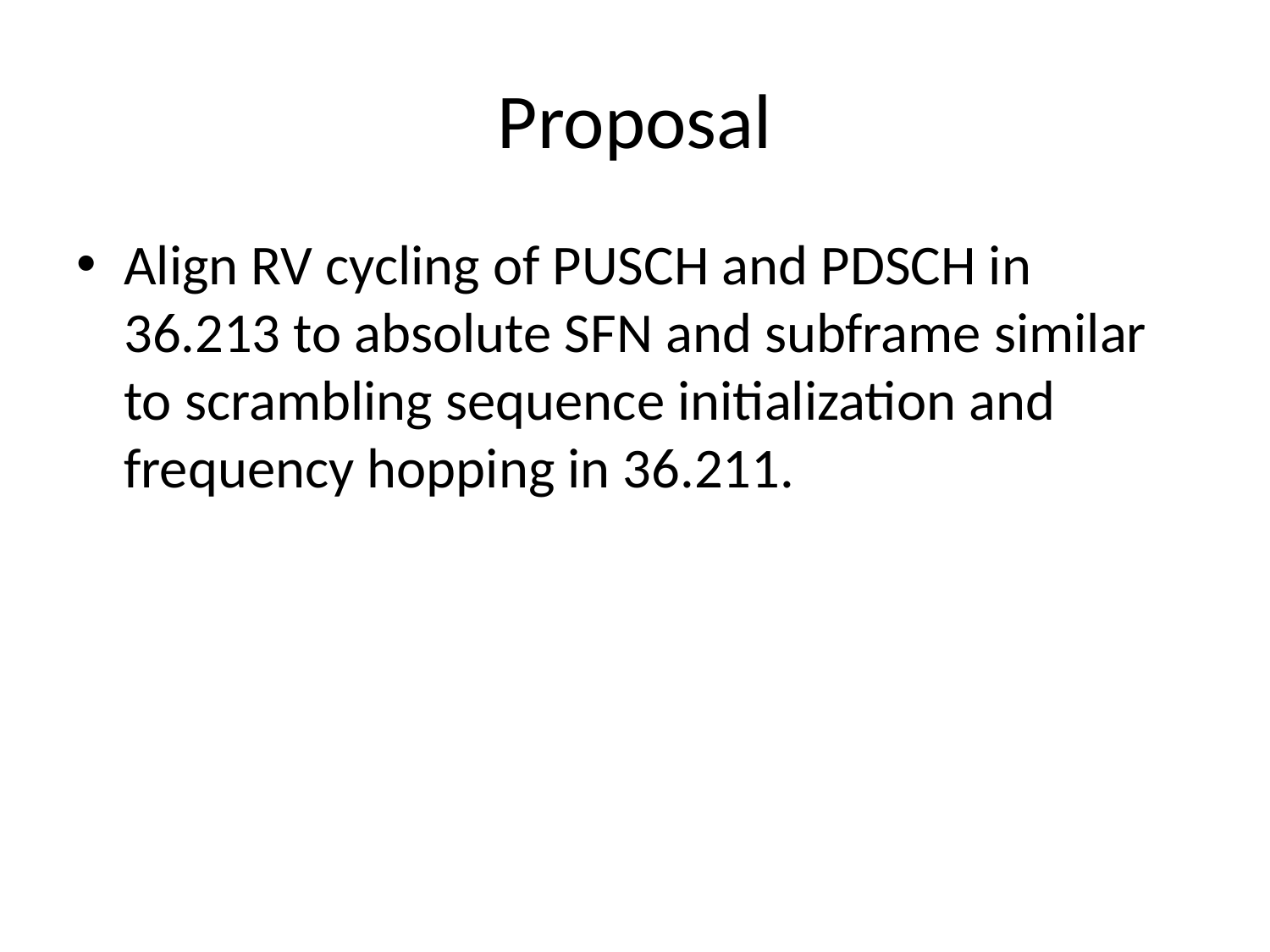

# Proposal
Align RV cycling of PUSCH and PDSCH in 36.213 to absolute SFN and subframe similar to scrambling sequence initialization and frequency hopping in 36.211.